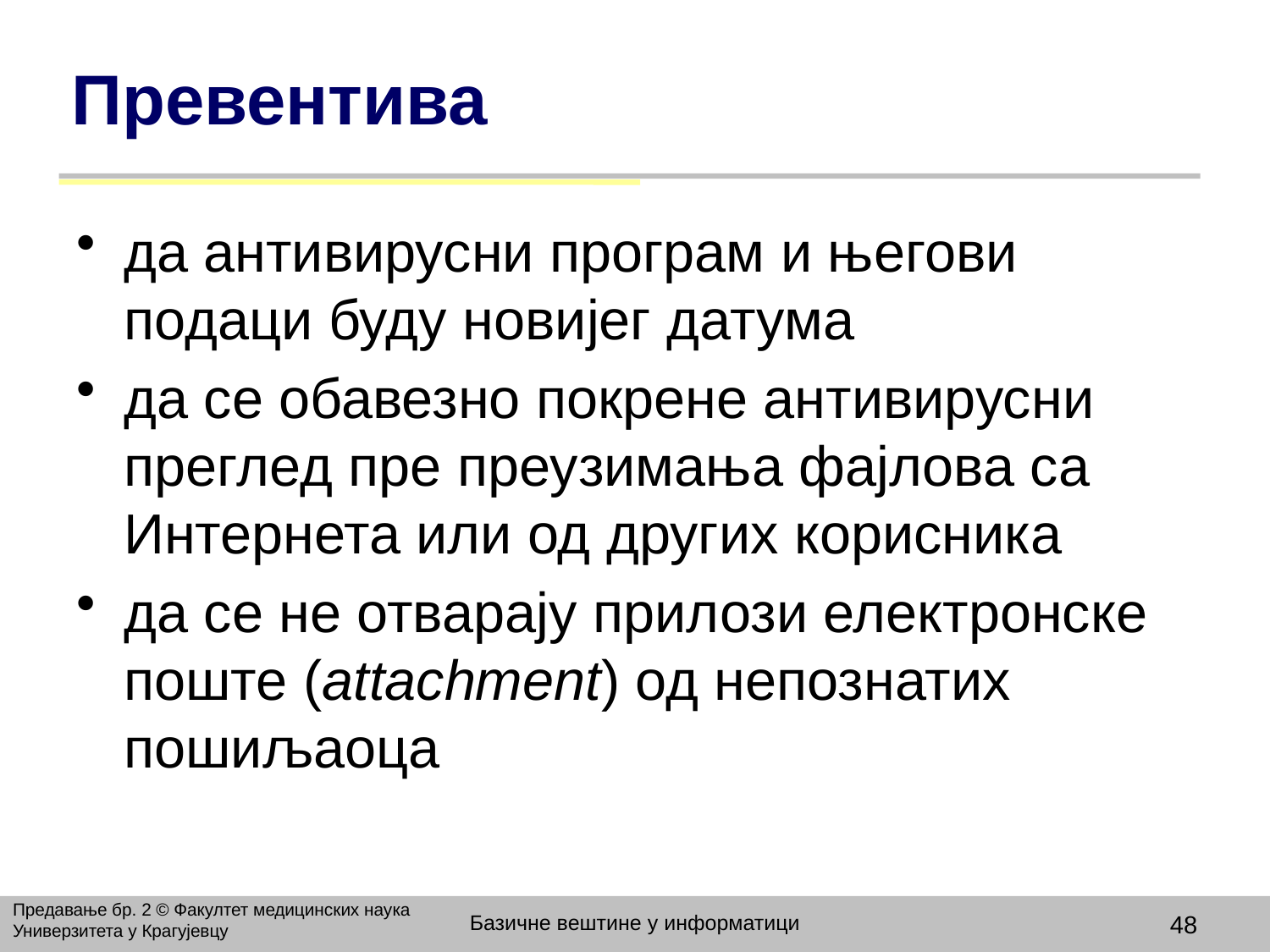

# Превентива
да антивирусни програм и његови подаци буду новијег датума
да се обавезно покрене антивирусни преглед пре преузимања фајлова са Интернета или од других корисника
да се не отварају прилози електронске поште (attachment) од непознатих пошиљаоца
Предавање бр. 2 © Факултет медицинских наука Универзитета у Крагујевцу
Базичне вештине у информатици
48